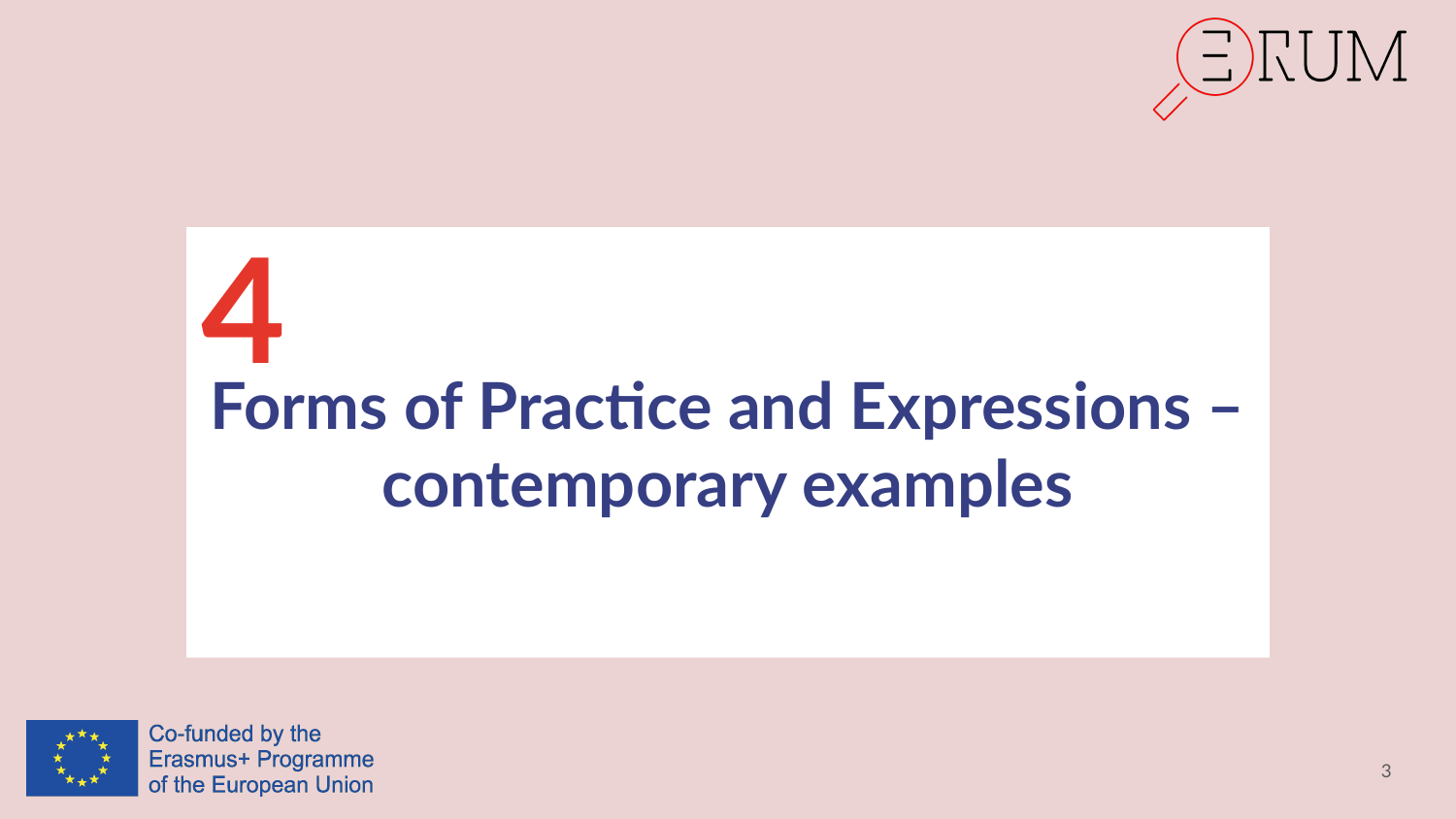

4
# Forms of Practice and Expressions – contemporary examples
3